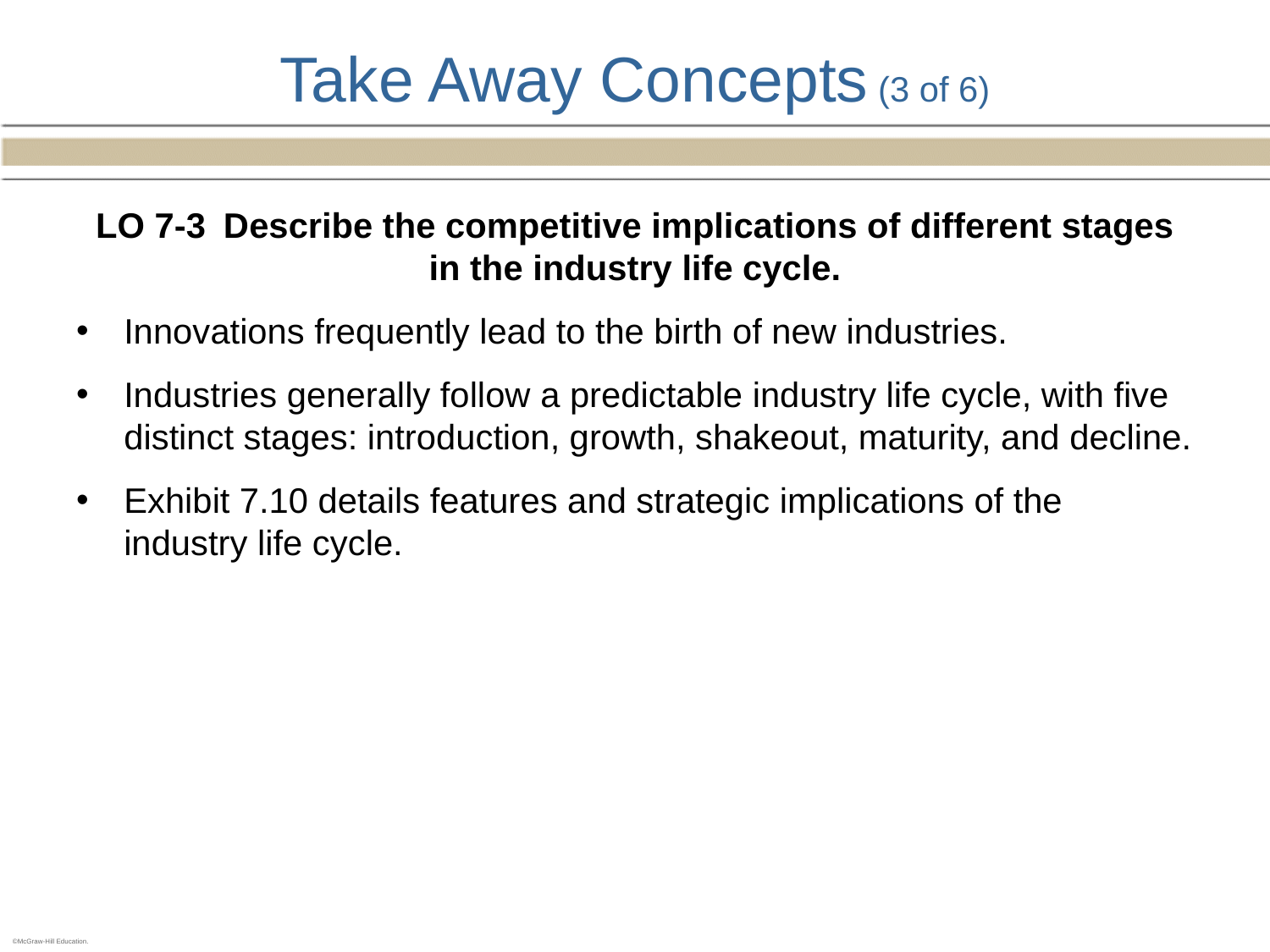

# Take Away Concepts (3 of 6)
LO 7-3 Describe the competitive implications of different stages in the industry life cycle.
Innovations frequently lead to the birth of new industries.
Industries generally follow a predictable industry life cycle, with five distinct stages: introduction, growth, shakeout, maturity, and decline.
Exhibit 7.10 details features and strategic implications of the industry life cycle.